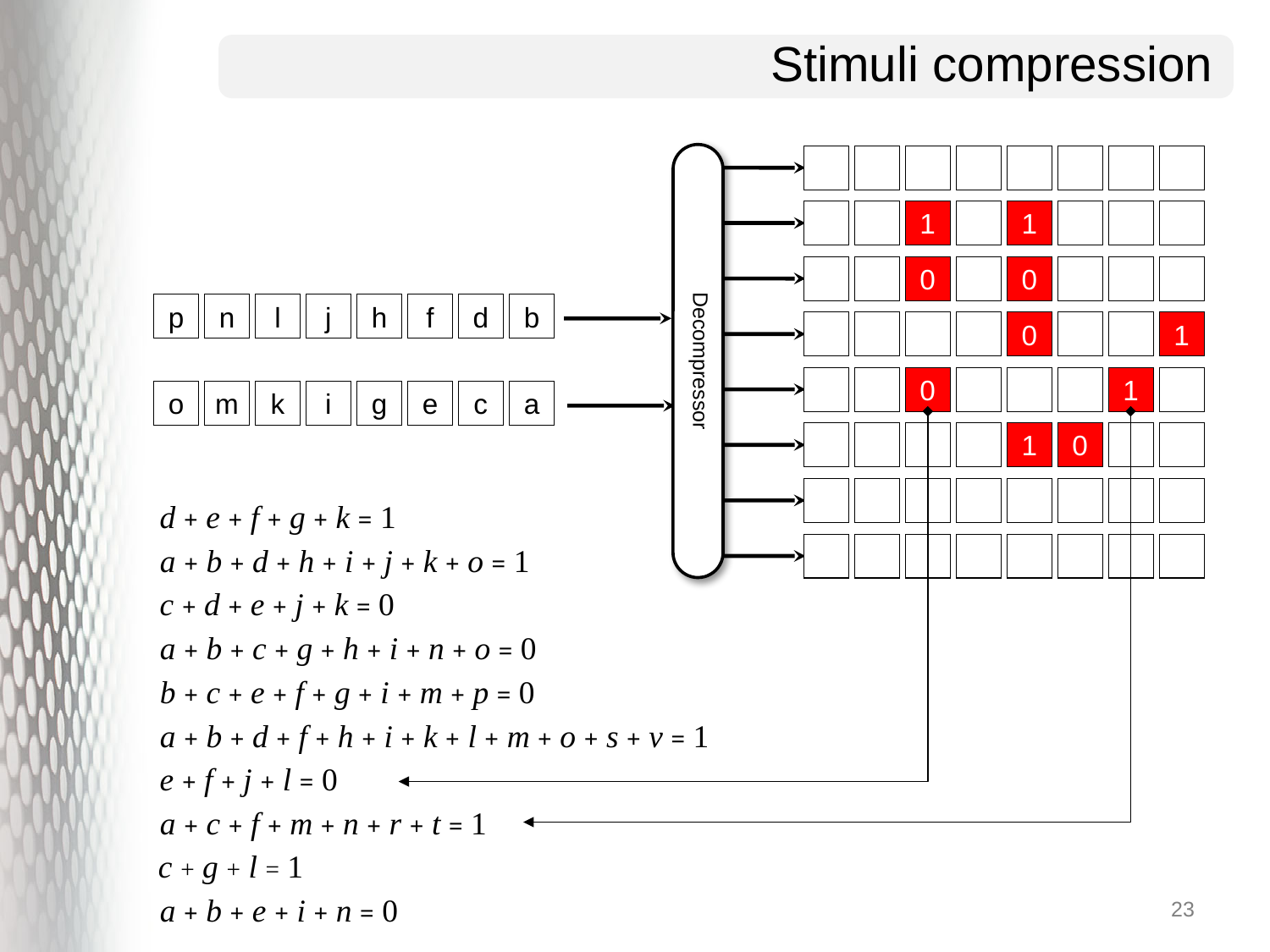

# Stimuli compression

1

1

0

0

0

1

0

1

1
0

p
n
l
j
h
f
d
b
o
m
k
i
g
e
c
a

Decompressor

d + e + f + g + k = 1
a + b + d + h + i + j + k + o = 1
c + d + e + j + k = 0
a + b + c + g + h + i + n + o = 0
b + c + e + f + g + i + m + p = 0
a + b + d + f + h + i + k + l + m + o + s + v = 1
e + f + j + l = 0
a + c + f + m + n + r + t = 1
c + g + l = 1
a + b + e + i + n = 0